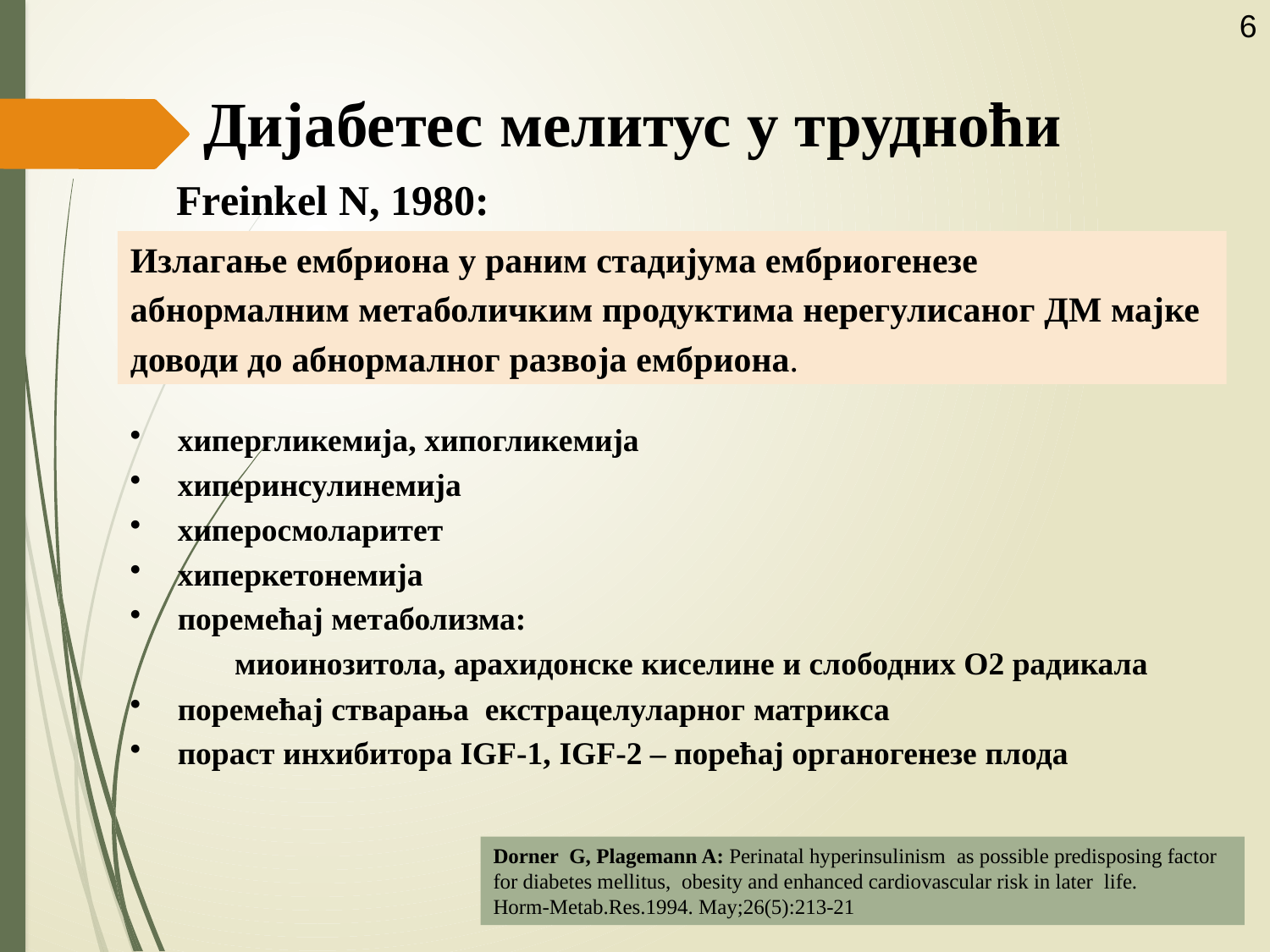

6
# Дијабетес мелитус у трудноћи
 Freinkel N, 1980:
Излагање ембриона у раним стадијума ембриогенезе
абнормалним метаболичким продуктима нерегулисаног ДМ мајке
доводи до абнормалног развоја ембриона.
хипергликемија, хипогликемија
хиперинсулинемија
хиперосмоларитет
хиперкетонемија
поремећај метаболизма:
             миоинозитола, арахидонске киселине и слободних О2 радикала
поремећај стварања  екстрацелуларног матрикса
пораст инхибитора IGF-1, IGF-2 – порећај органогенезе плода
Dorner  G, Plagemann A: Perinatal hyperinsulinism  as possible predisposing factor for diabetes mellitus,  obesity and enhanced cardiovascular risk in later  life.
Horm-Metab.Res.1994. May;26(5):213-21